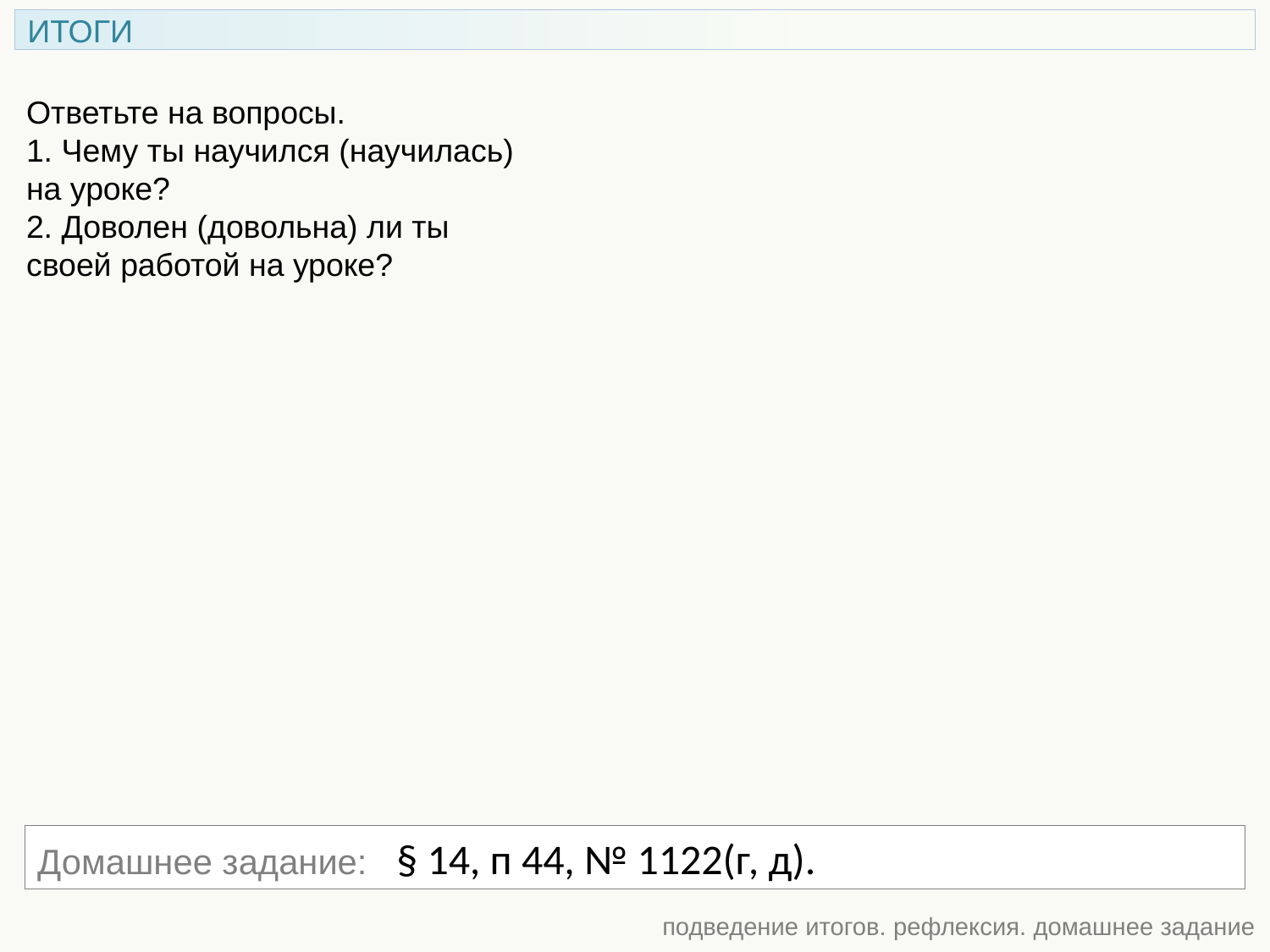

ИТОГИ
Ответьте на вопросы.
1. Чему ты научился (научилась) на уроке?
2. Доволен (довольна) ли ты своей работой на уроке?
Домашнее задание:   § 14, п 44, № 1122(г, д).
подведение итогов. рефлексия. домашнее задание